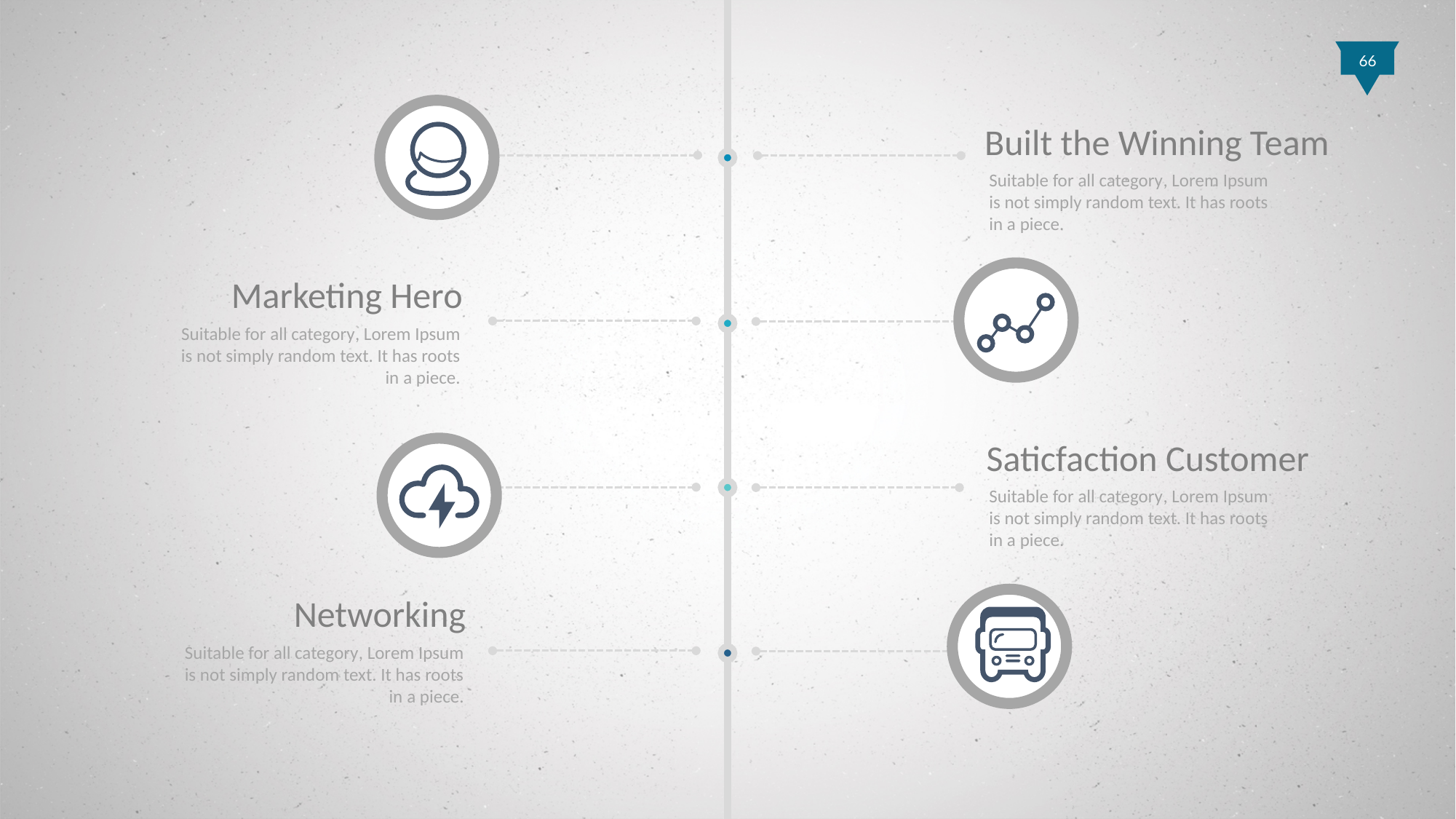

66

Built the Winning Team

Suitable for all category, Lorem Ipsum is not simply random text. It has roots in a piece.

Marketing Hero

Suitable for all category, Lorem Ipsum is not simply random text. It has roots in a piece.
Saticfaction Customer

Suitable for all category, Lorem Ipsum is not simply random text. It has roots in a piece.

Networking

Suitable for all category, Lorem Ipsum is not simply random text. It has roots in a piece.